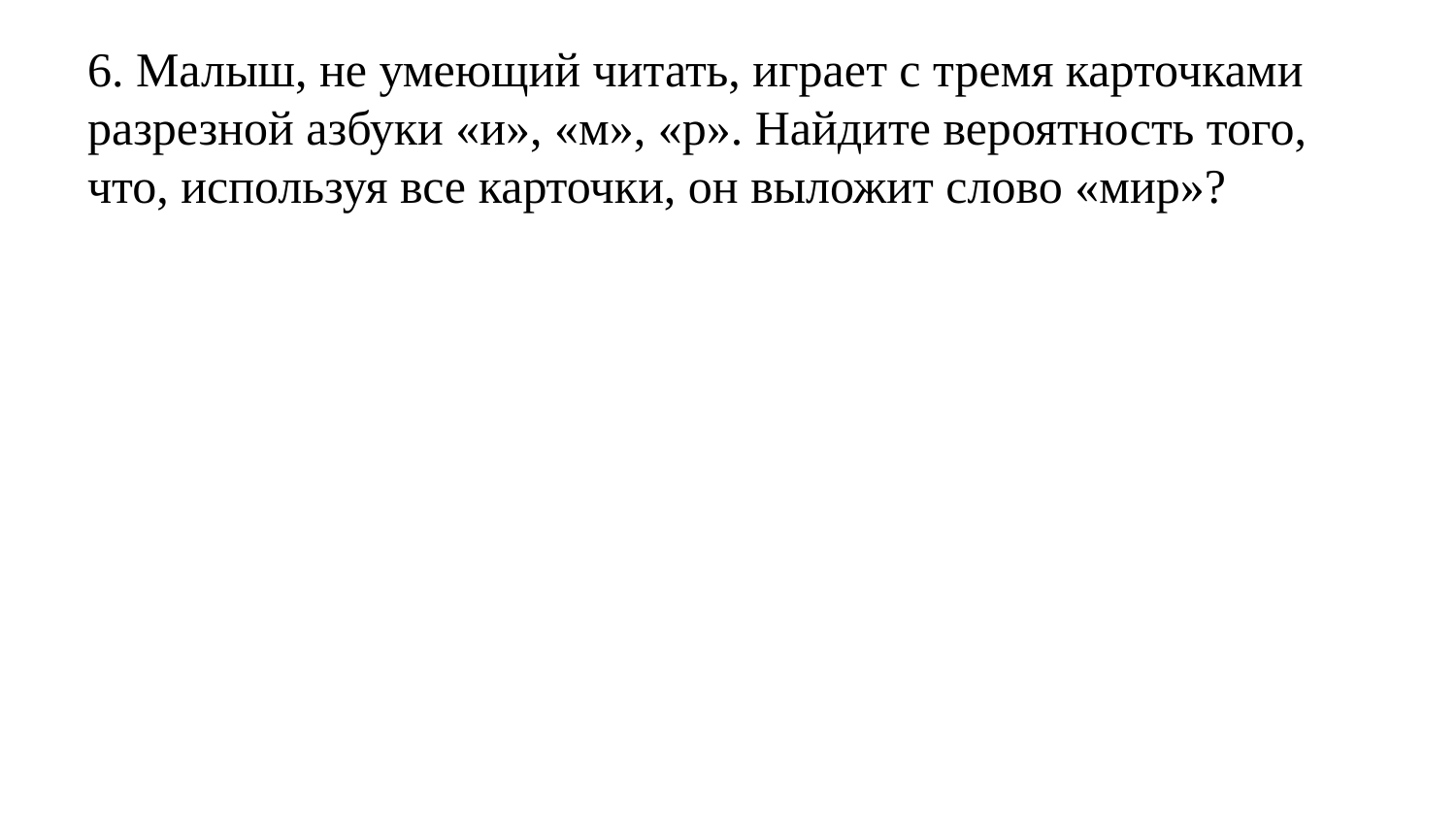

6. Малыш, не умеющий читать, играет с тремя карточками разрезной азбуки «и», «м», «р». Найдите вероятность того, что, используя все карточки, он выложит слово «мир»?